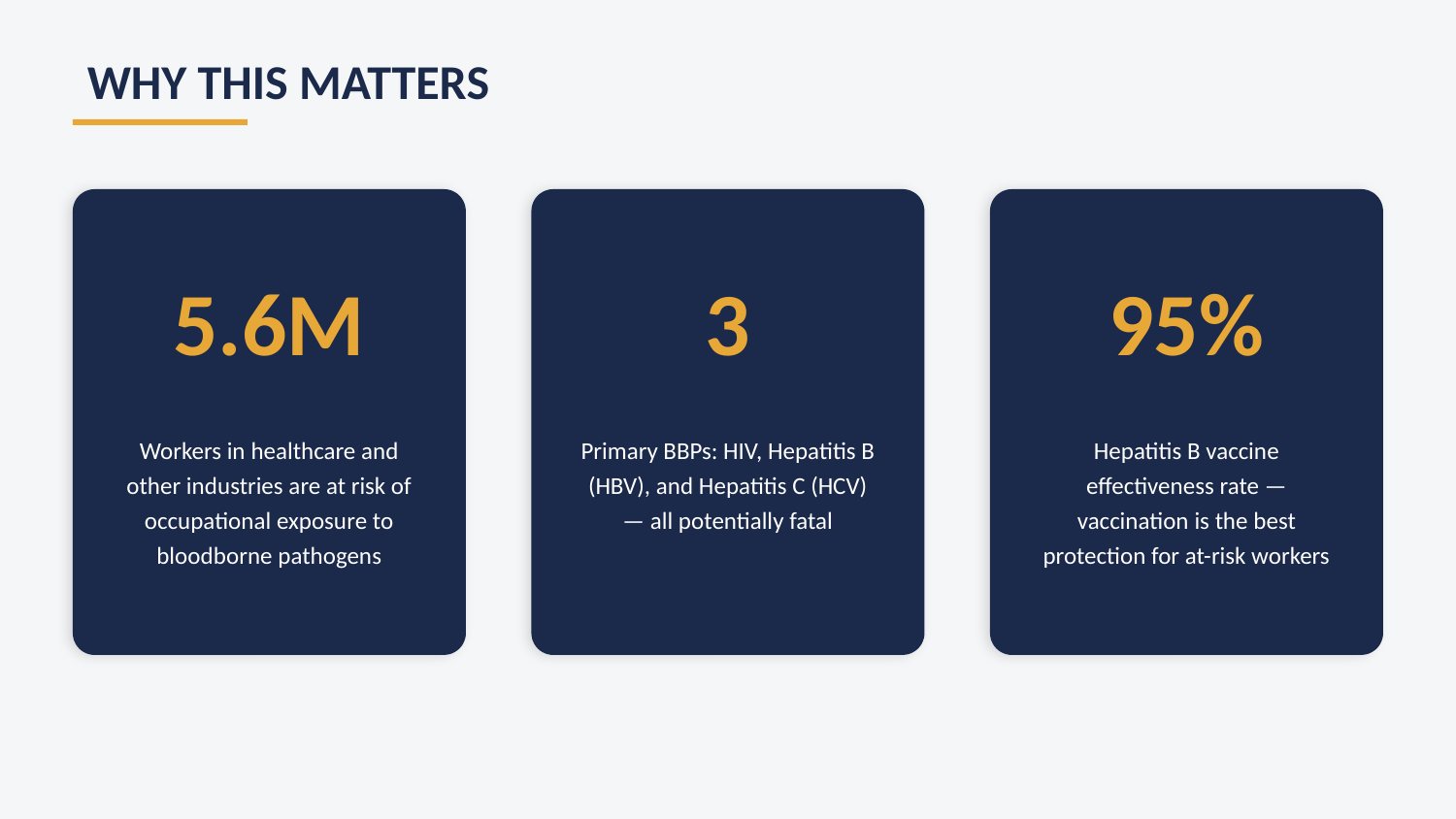

WHY THIS MATTERS

5.6M
3
95%
Workers in healthcare and other industries are at risk of occupational exposure to bloodborne pathogens
Primary BBPs: HIV, Hepatitis B (HBV), and Hepatitis C (HCV) — all potentially fatal
Hepatitis B vaccine effectiveness rate — vaccination is the best protection for at-risk workers